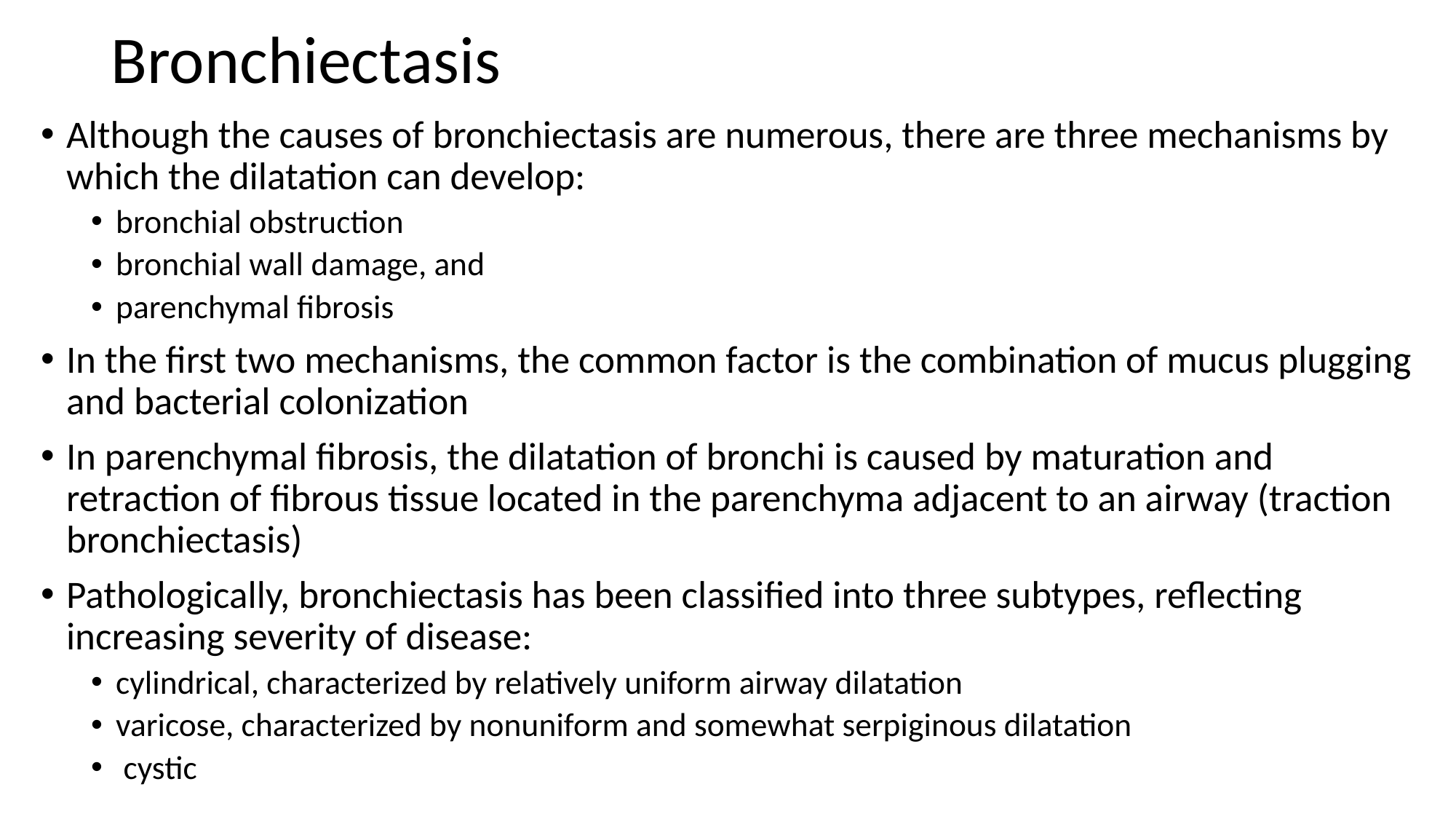

# Bronchiectasis
Although the causes of bronchiectasis are numerous, there are three mechanisms by which the dilatation can develop:
bronchial obstruction
bronchial wall damage, and
parenchymal fibrosis
In the first two mechanisms, the common factor is the combination of mucus plugging and bacterial colonization
In parenchymal fibrosis, the dilatation of bronchi is caused by maturation and retraction of fibrous tissue located in the parenchyma adjacent to an airway (traction bronchiectasis)
Pathologically, bronchiectasis has been classified into three subtypes, reflecting increasing severity of disease:
cylindrical, characterized by relatively uniform airway dilatation
varicose, characterized by nonuniform and somewhat serpiginous dilatation
 cystic